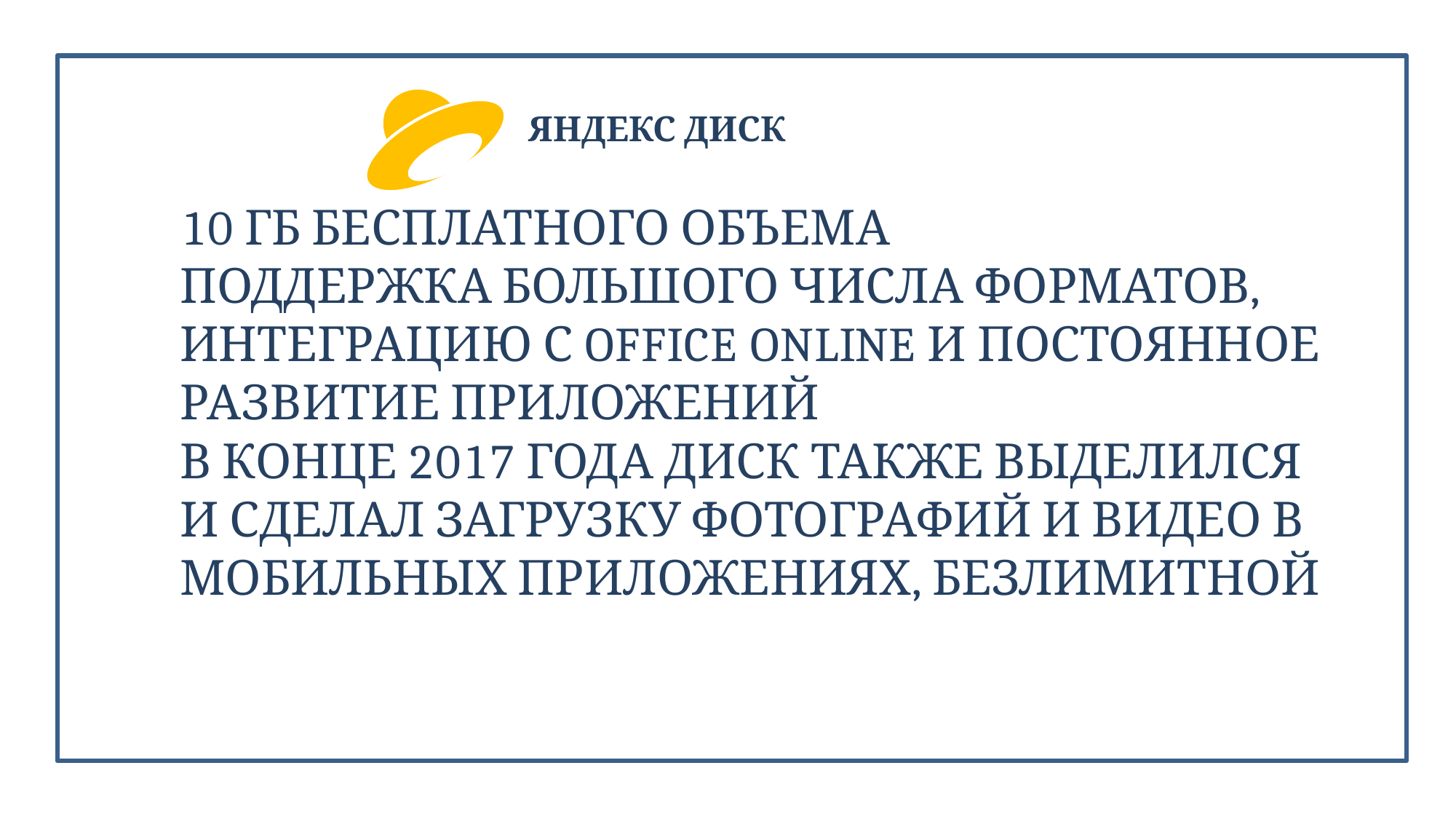

# ЯНДЕКС ДИСК

10 ГБ БЕСПЛАТНОГО ОБЪЕМА
ПОДДЕРЖКА БОЛЬШОГО ЧИСЛА ФОРМАТОВ, ИНТЕГРАЦИЮ С OFFICE ONLINE И ПОСТОЯННОЕ РАЗВИТИЕ ПРИЛОЖЕНИЙ
В КОНЦЕ 2017 ГОДА ДИСК ТАКЖЕ ВЫДЕЛИЛСЯ И СДЕЛАЛ ЗАГРУЗКУ ФОТОГРАФИЙ И ВИДЕО В МОБИЛЬНЫХ ПРИЛОЖЕНИЯХ, БЕЗЛИМИТНОЙ